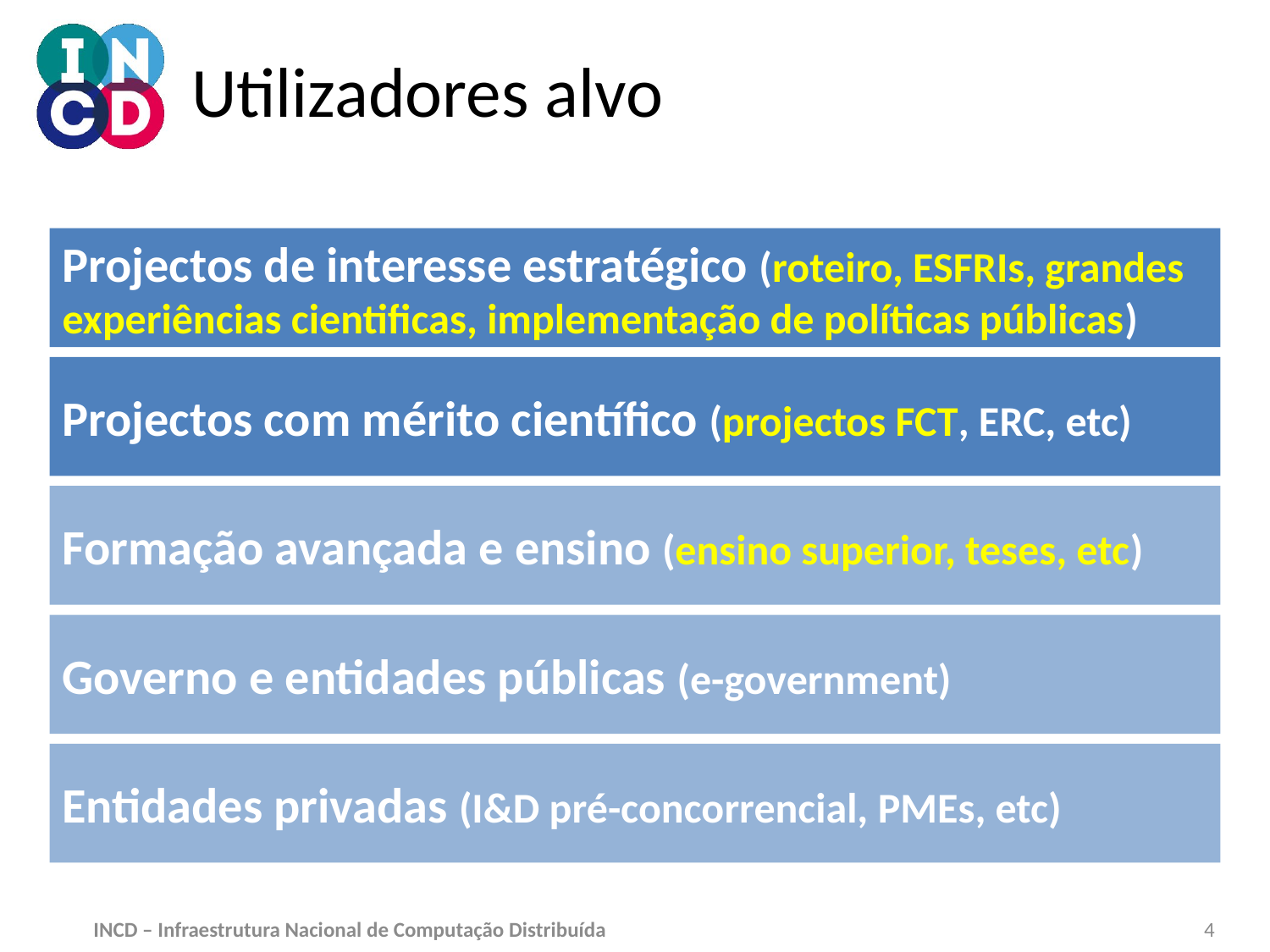

# Utilizadores alvo
Projectos de interesse estratégico (roteiro, ESFRIs, grandes experiências cientificas, implementação de políticas públicas)
Projectos com mérito científico (projectos FCT, ERC, etc)
Formação avançada e ensino (ensino superior, teses, etc)
Governo e entidades públicas (e-government)
Entidades privadas (I&D pré-concorrencial, PMEs, etc)
4
INCD – Infraestrutura Nacional de Computação Distribuída